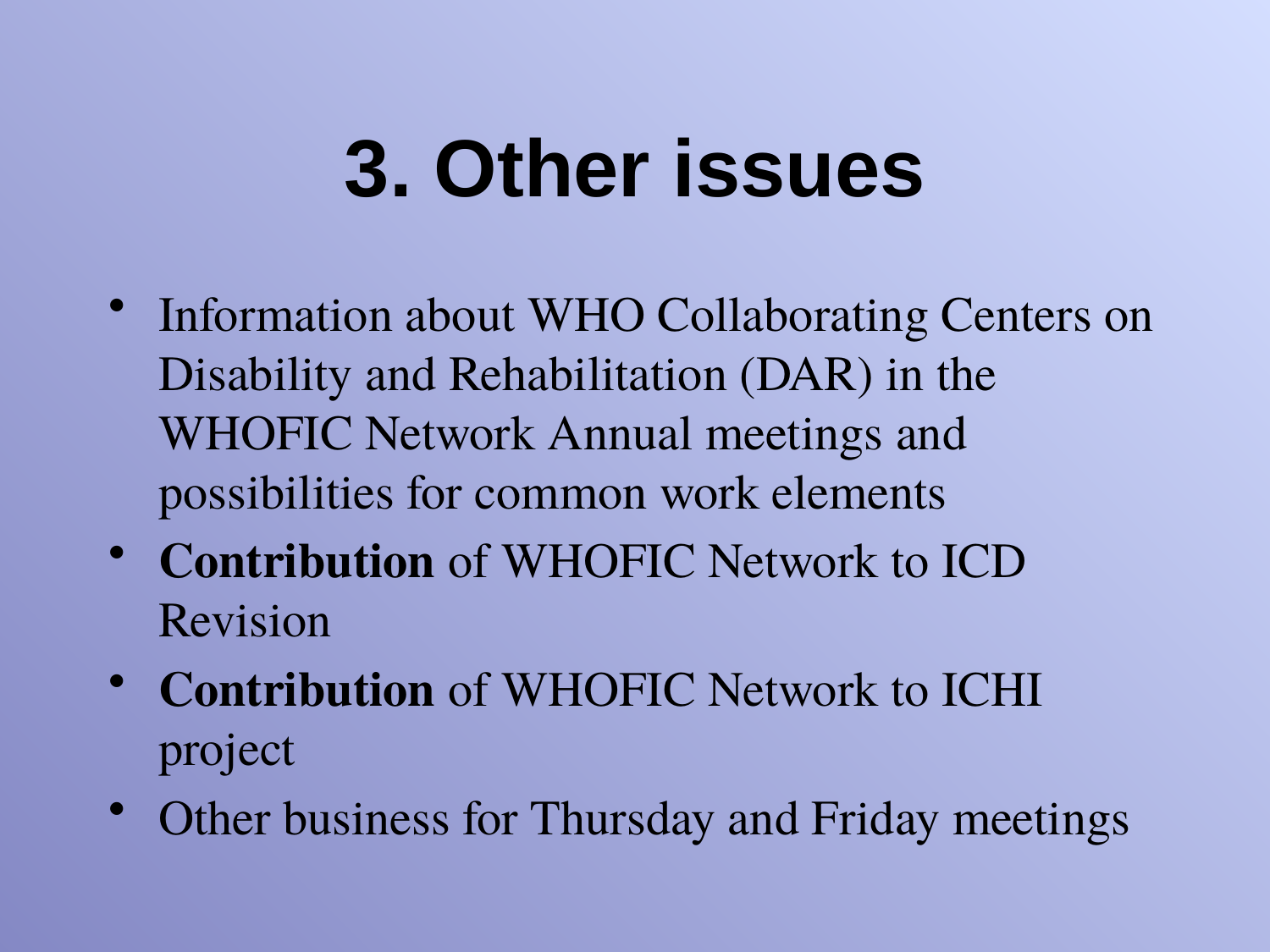

# 3. Other issues
Information about WHO Collaborating Centers on Disability and Rehabilitation (DAR) in the WHOFIC Network Annual meetings and possibilities for common work elements
Contribution of WHOFIC Network to ICD Revision
Contribution of WHOFIC Network to ICHI project
Other business for Thursday and Friday meetings